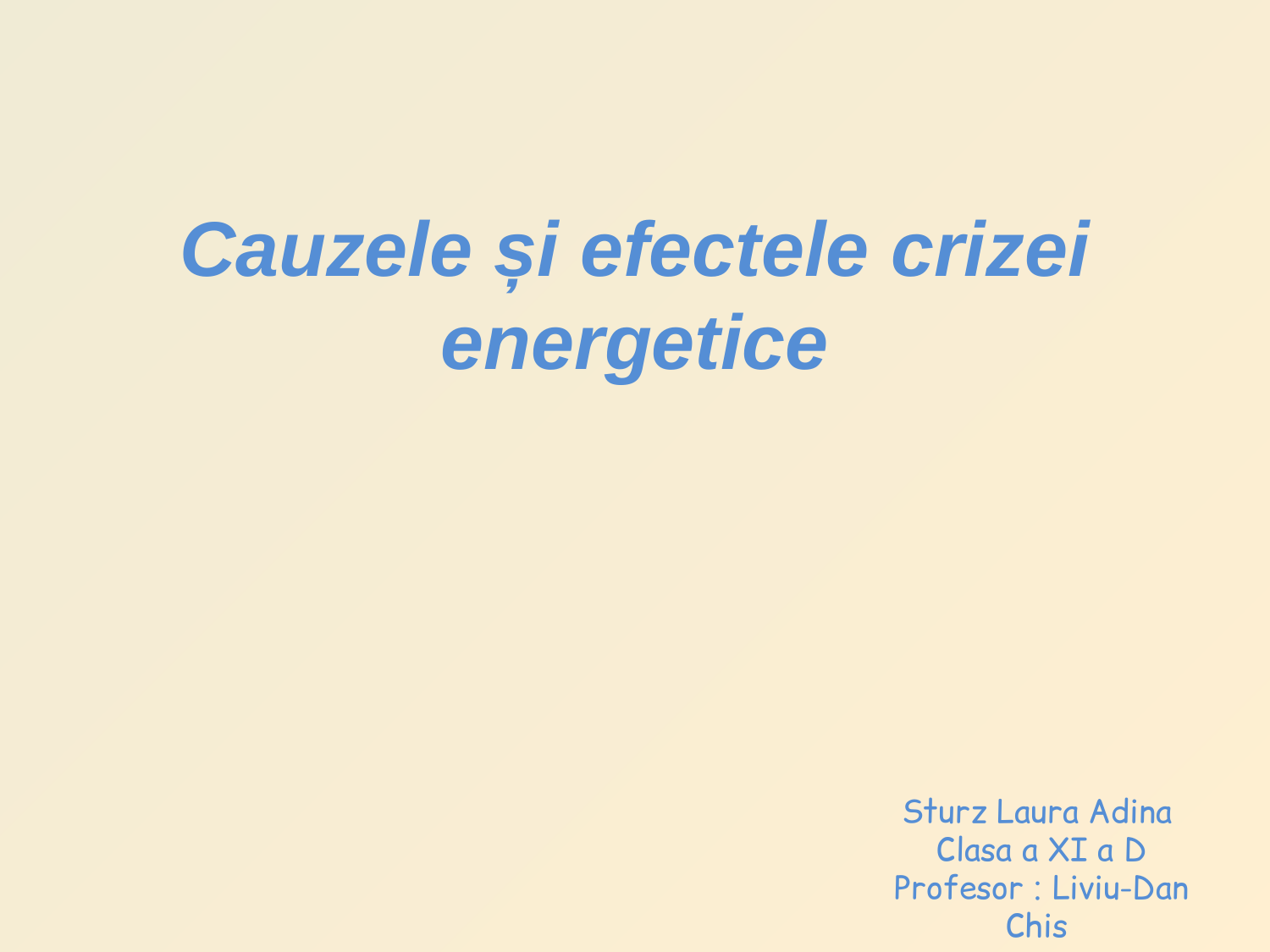

# Cauzele și efectele crizei energetice
Sturz Laura Adina
Clasa a XI a D
Profesor : Liviu-Dan Chis